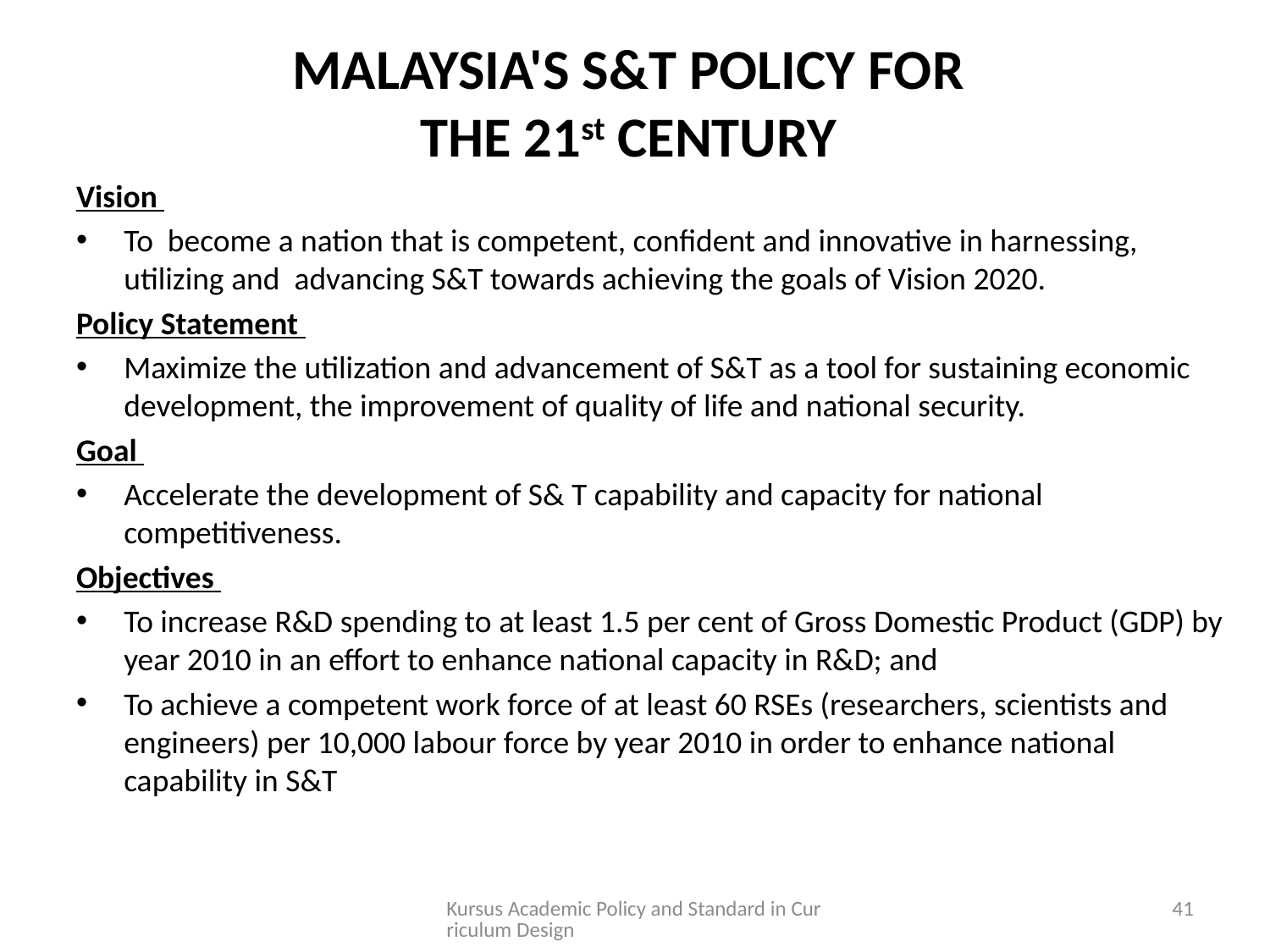

# MALAYSIA'S S&T POLICY FOR THE 21st CENTURY
Vision
To  become a nation that is competent, confident and innovative in harnessing, utilizing and  advancing S&T towards achieving the goals of Vision 2020.
Policy Statement
Maximize the utilization and advancement of S&T as a tool for sustaining economic development, the improvement of quality of life and national security.
Goal
Accelerate the development of S& T capability and capacity for national competitiveness.
Objectives
To increase R&D spending to at least 1.5 per cent of Gross Domestic Product (GDP) by year 2010 in an effort to enhance national capacity in R&D; and
To achieve a competent work force of at least 60 RSEs (researchers, scientists and engineers) per 10,000 labour force by year 2010 in order to enhance national capability in S&T

Kursus Academic Policy and Standard in Curriculum Design
41